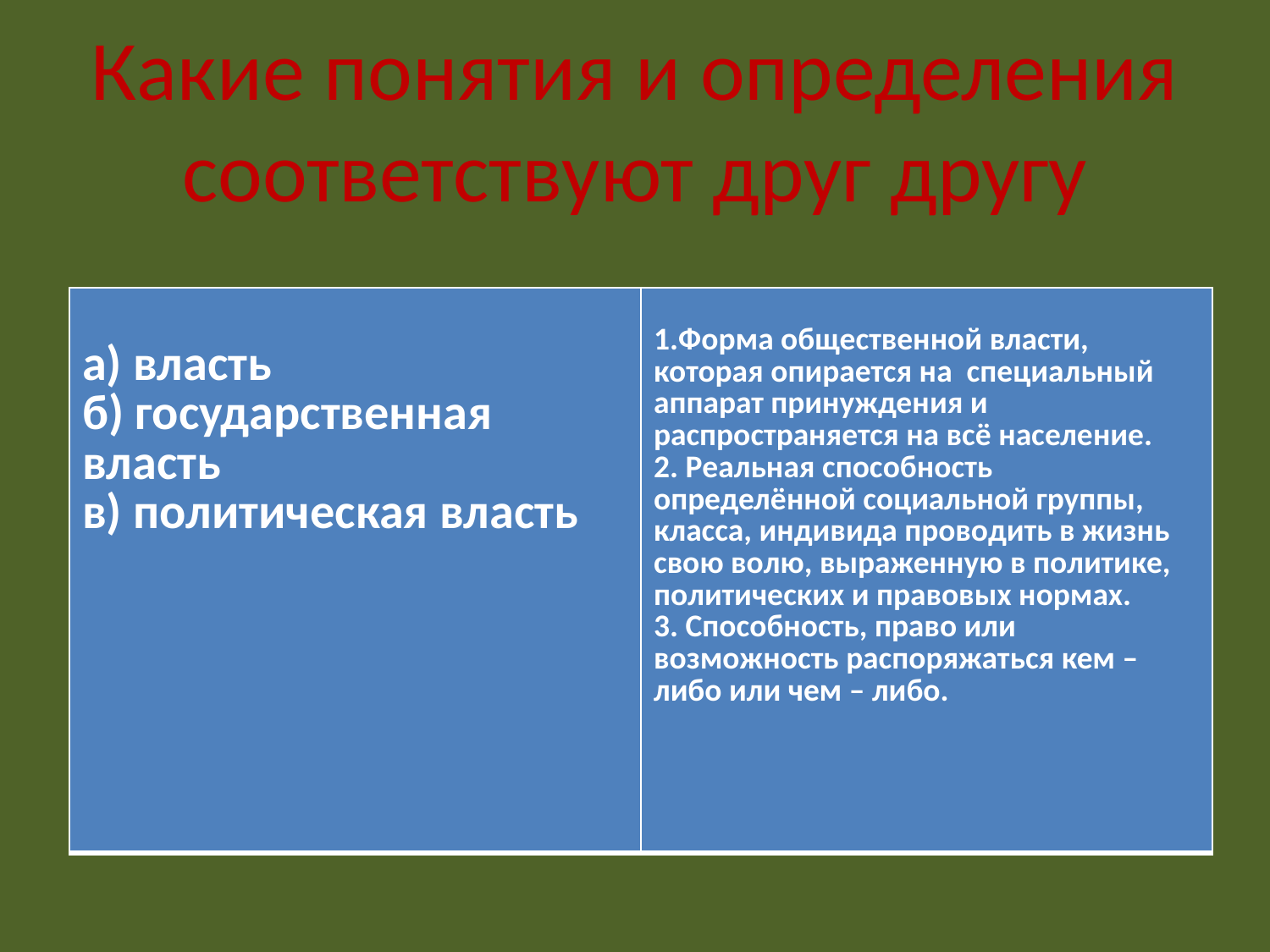

# Какие понятия и определения соответствуют друг другу
| а) власть б) государственная власть в) политическая власть | 1.Форма общественной власти, которая опирается на специальный аппарат принуждения и распространяется на всё население. 2. Реальная способность определённой социальной группы, класса, индивида проводить в жизнь свою волю, выраженную в политике, политических и правовых нормах. 3. Способность, право или возможность распоряжаться кем – либо или чем – либо. |
| --- | --- |